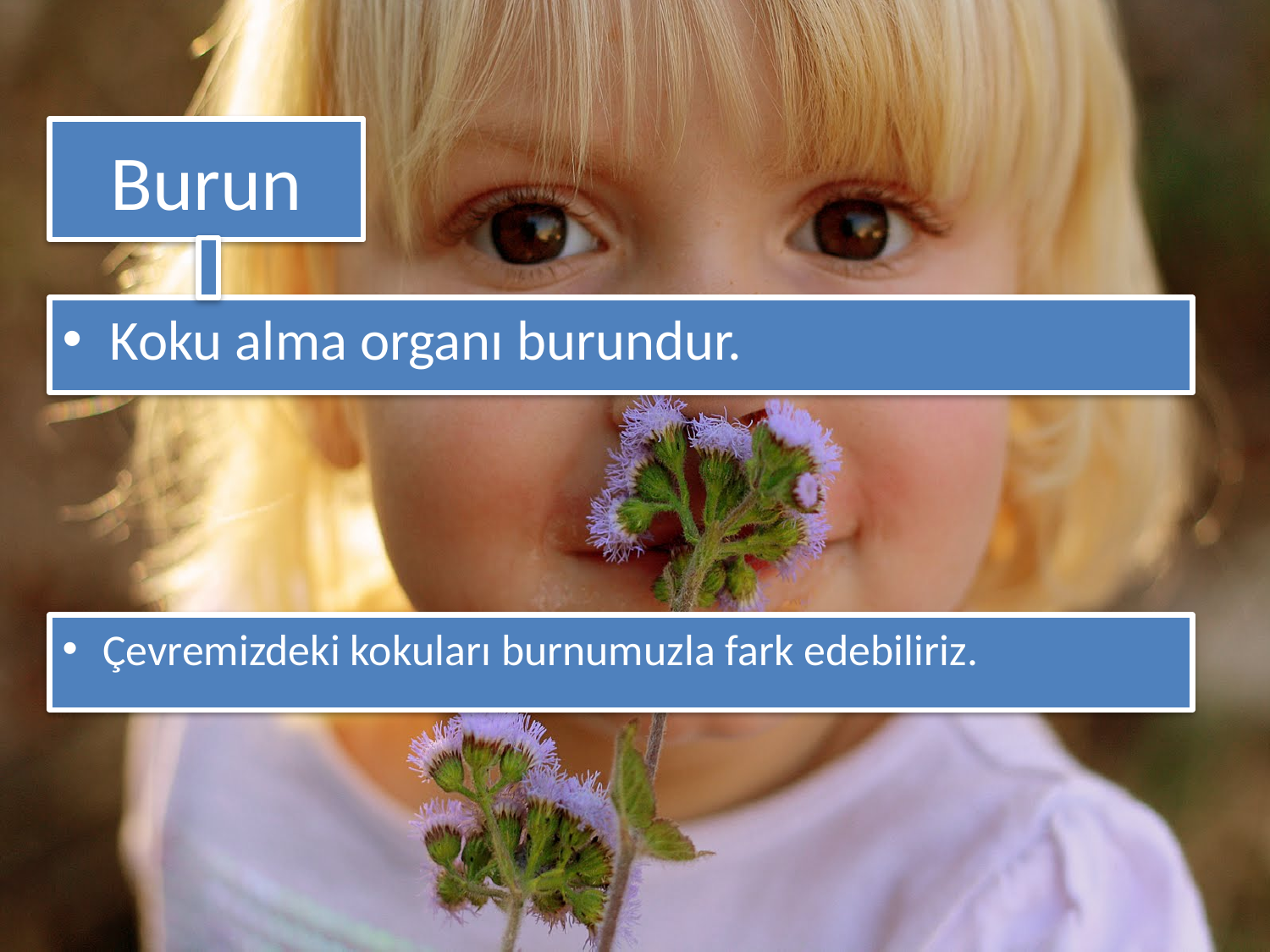

# Burun

Koku alma organı burundur.
Çevremizdeki kokuları burnumuzla fark edebiliriz.